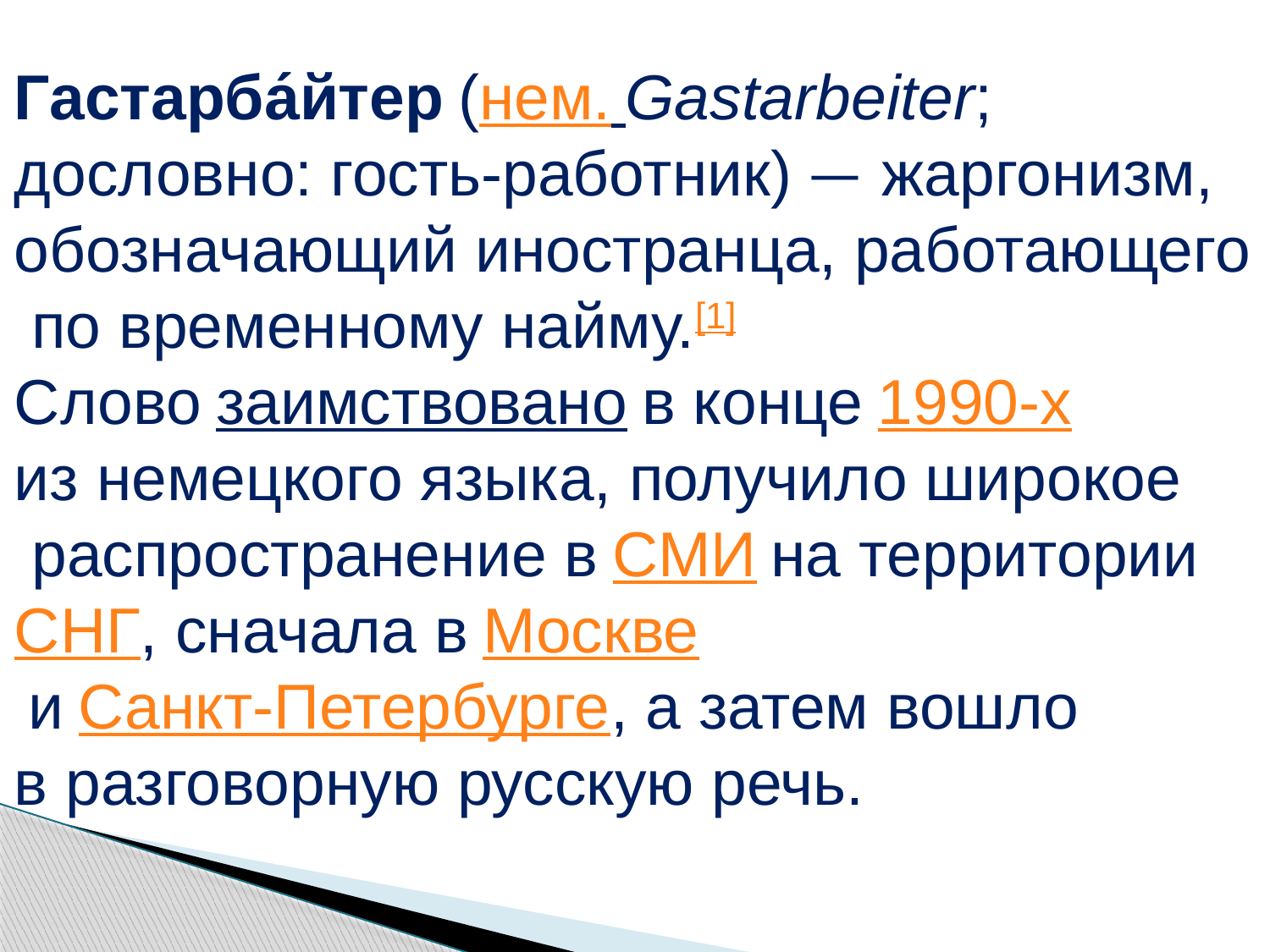

Гастарба́йтер (нем. Gastarbeiter;
дословно: гость-работник) — жаргонизм,
обозначающий иностранца, работающего
 по временному найму.[1]
Слово заимствовано в конце 1990-х
из немецкого языка, получило широкое
 распространение в СМИ на территории
СНГ, сначала в Москве
 и Санкт-Петербурге, а затем вошло
в разговорную русскую речь.